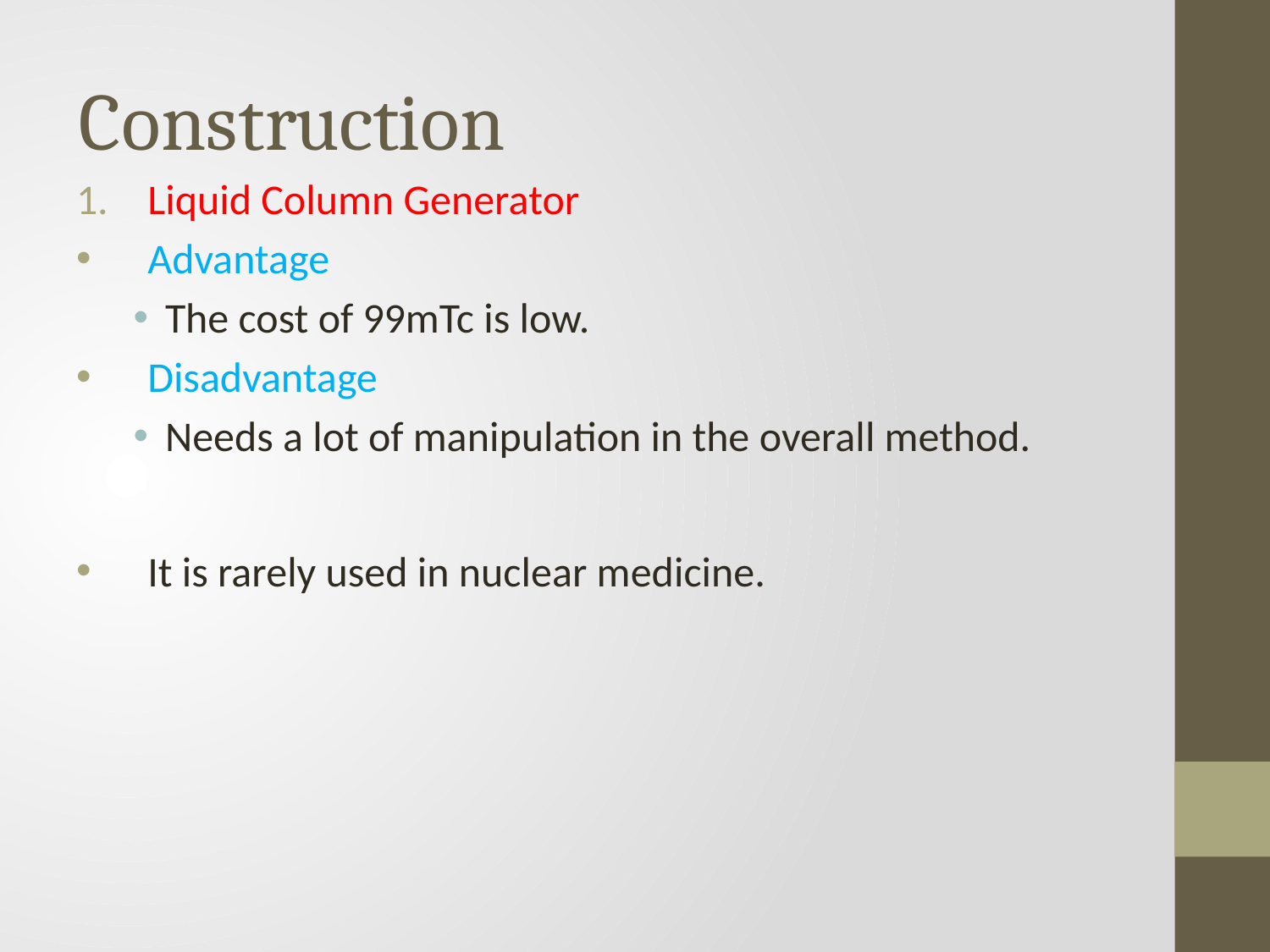

# Construction
Liquid Column Generator
Advantage
The cost of 99mTc is low.
Disadvantage
Needs a lot of manipulation in the overall method.

It is rarely used in nuclear medicine.